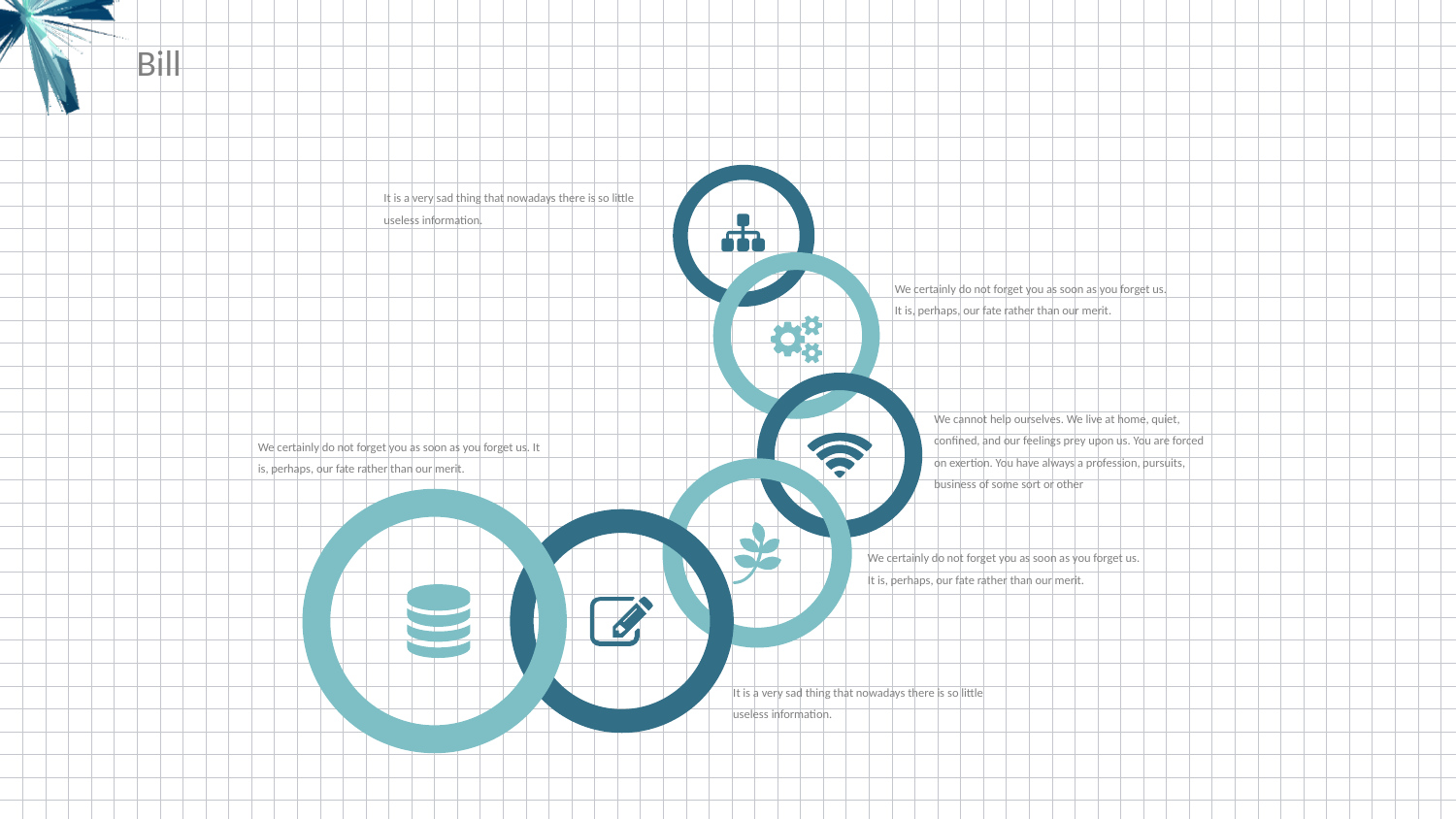

Bill

It is a very sad thing that nowadays there is so little useless information.

We certainly do not forget you as soon as you forget us. It is, perhaps, our fate rather than our merit.

We cannot help ourselves. We live at home, quiet, confined, and our feelings prey upon us. You are forced on exertion. You have always a profession, pursuits, business of some sort or other
We certainly do not forget you as soon as you forget us. It is, perhaps, our fate rather than our merit.

We certainly do not forget you as soon as you forget us. It is, perhaps, our fate rather than our merit.

It is a very sad thing that nowadays there is so little useless information.